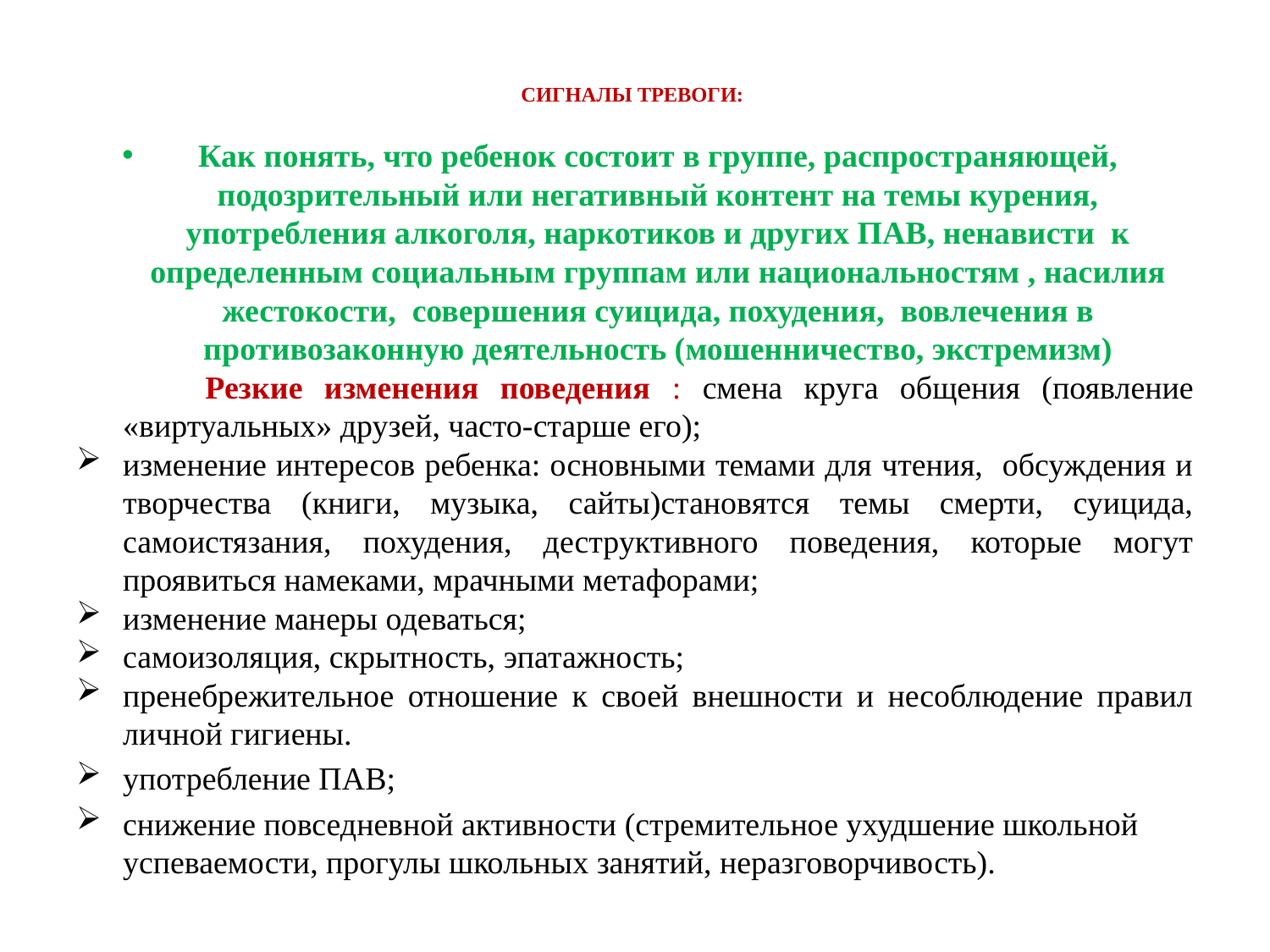

# СИГНАЛЫ ТРЕВОГИ:
Как понять, что ребенок состоит в группе, распространяющей, подозрительный или негативный контент на темы курения, употребления алкоголя, наркотиков и других ПАВ, ненависти  к определенным социальным группам или национальностям , насилия жестокости,  совершения суицида, похудения,  вовлечения в противозаконную деятельность (мошенничество, экстремизм)
      Резкие изменения поведения : смена круга общения (появление «виртуальных» друзей, часто-старше его);
изменение интересов ребенка: основными темами для чтения,  обсуждения и творчества (книги, музыка, сайты)становятся темы смерти, суицида, самоистязания, похудения, деструктивного поведения, которые могут проявиться намеками, мрачными метафорами;
изменение манеры одеваться;
самоизоляция, скрытность, эпатажность;
пренебрежительное отношение к своей внешности и несоблюдение правил личной гигиены.
употребление ПАВ;
снижение повседневной активности (стремительное ухудшение школьной успеваемости, прогулы школьных занятий, неразговорчивость).